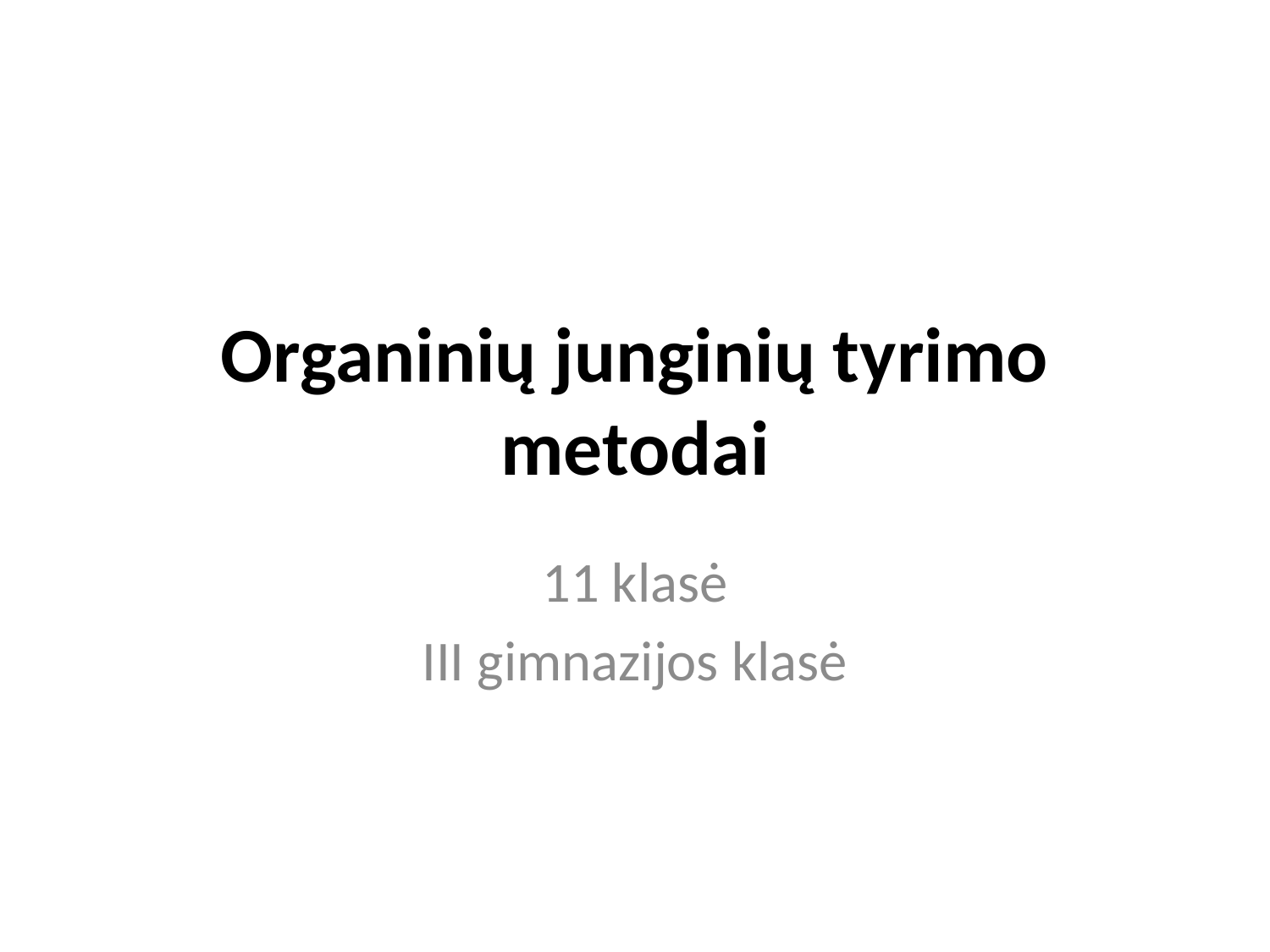

# Organinių junginių tyrimo metodai
11 klasė
III gimnazijos klasė